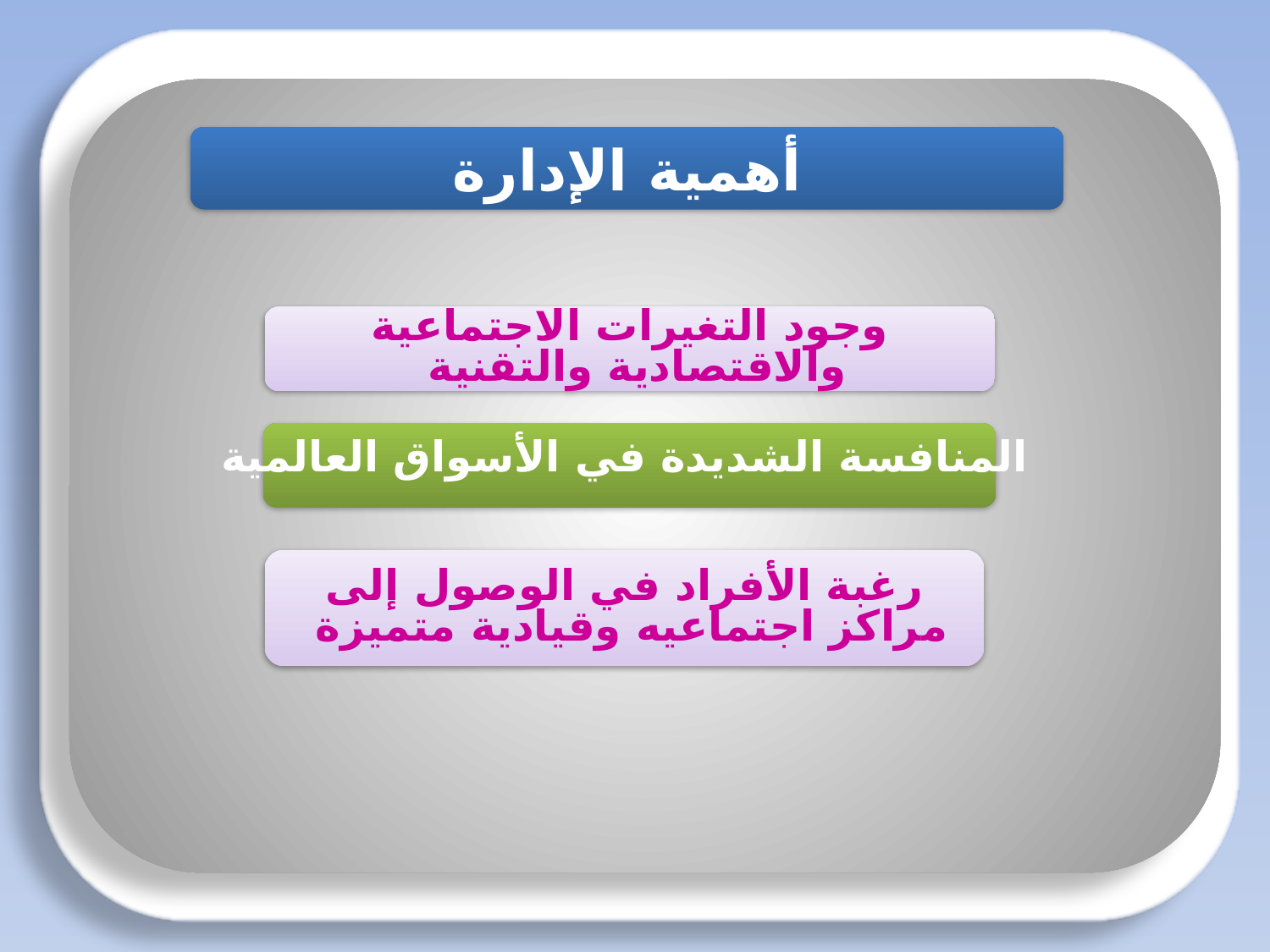

أهمية الإدارة
#
وجود التغيرات الاجتماعية والاقتصادية والتقنية
المنافسة الشديدة في الأسواق العالمية

رغبة الأفراد في الوصول إلى مراكز اجتماعيه وقيادية متميزة
اعداد / أ. غادة الرشيد